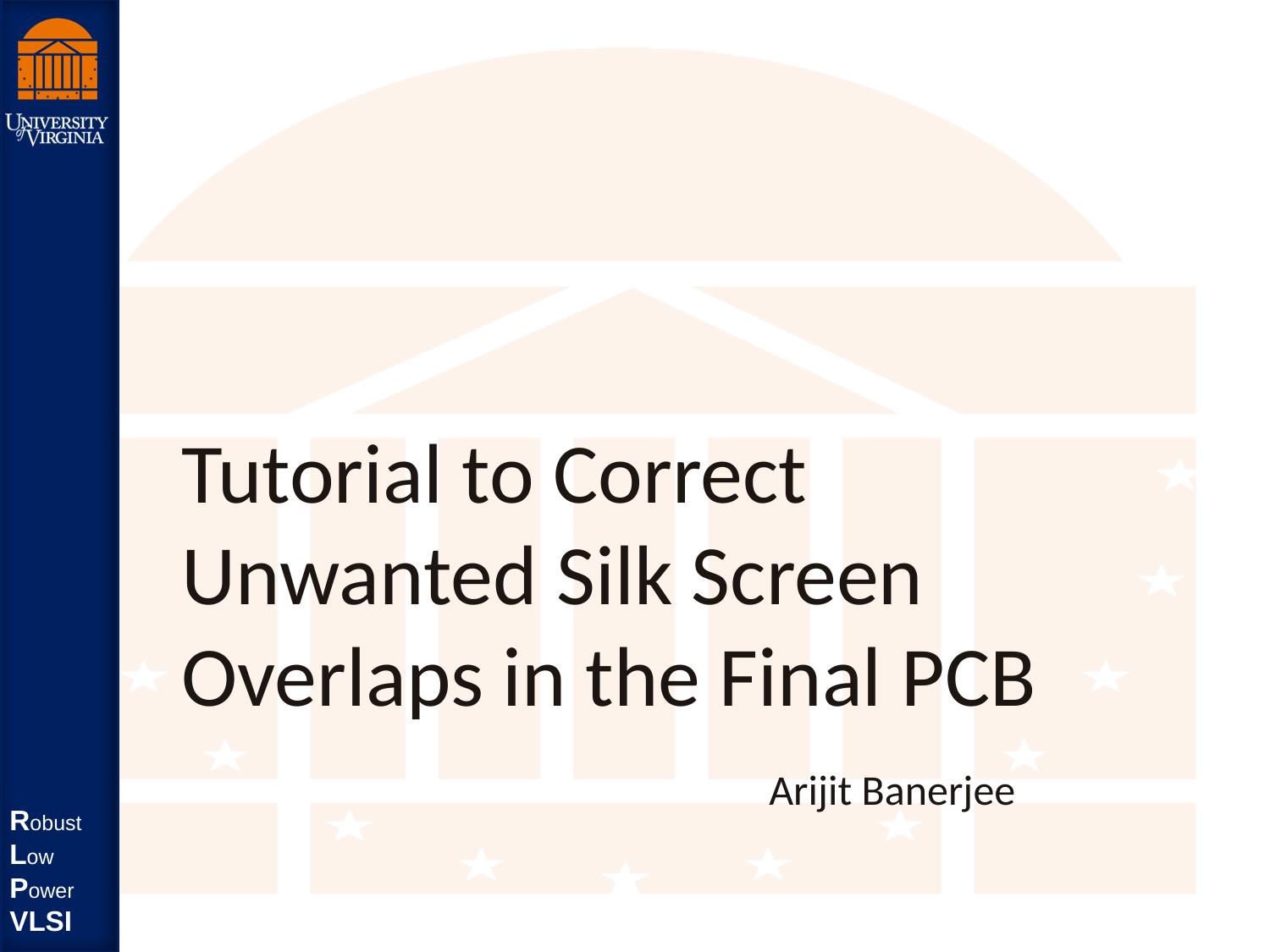

# Tutorial to Correct Unwanted Silk Screen Overlaps in the Final PCB
Arijit Banerjee